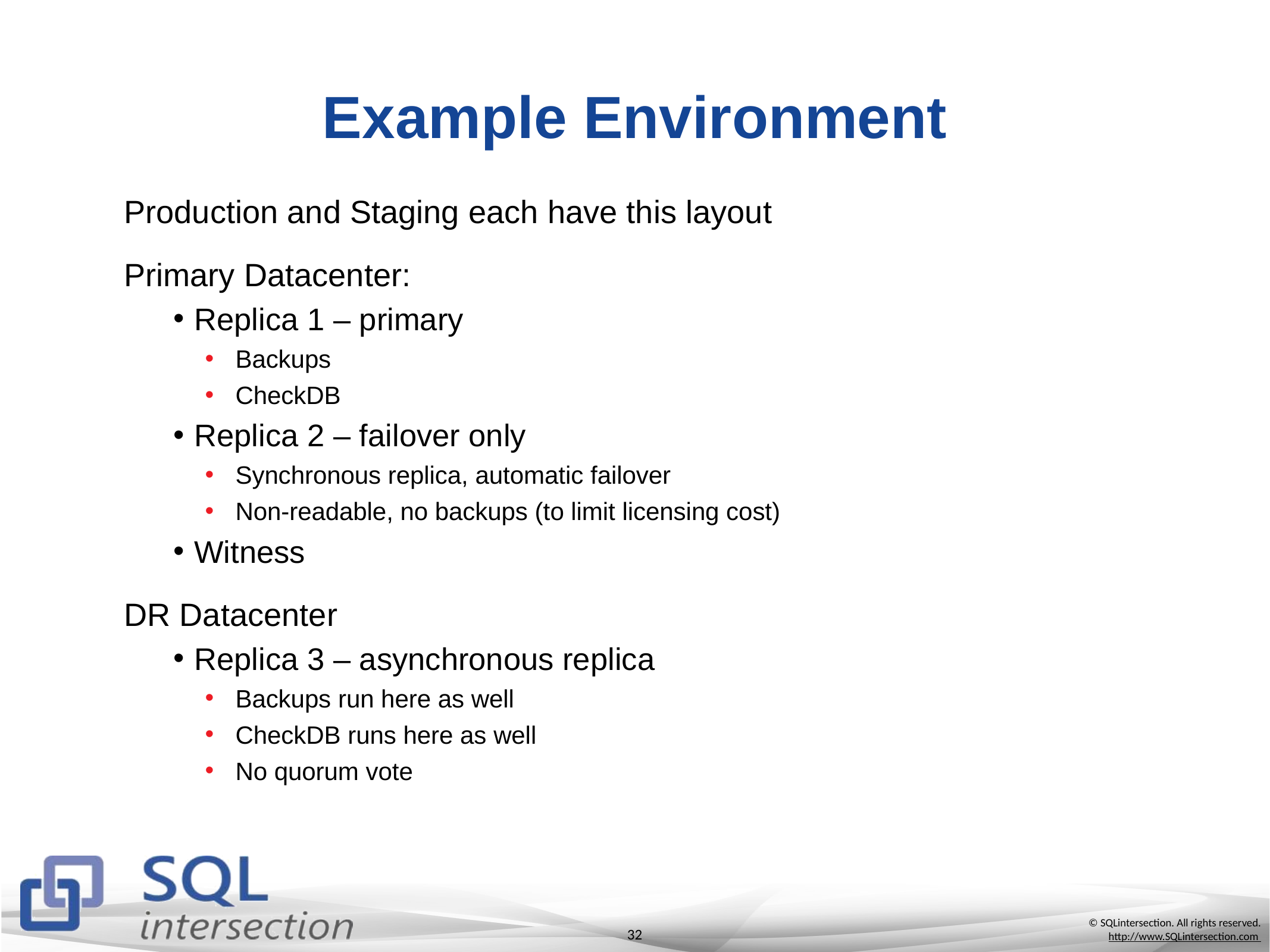

# Example Environment
Production and Staging each have this layout
Primary Datacenter:
Replica 1 – primary
Backups
CheckDB
Replica 2 – failover only
Synchronous replica, automatic failover
Non-readable, no backups (to limit licensing cost)
Witness
DR Datacenter
Replica 3 – asynchronous replica
Backups run here as well
CheckDB runs here as well
No quorum vote